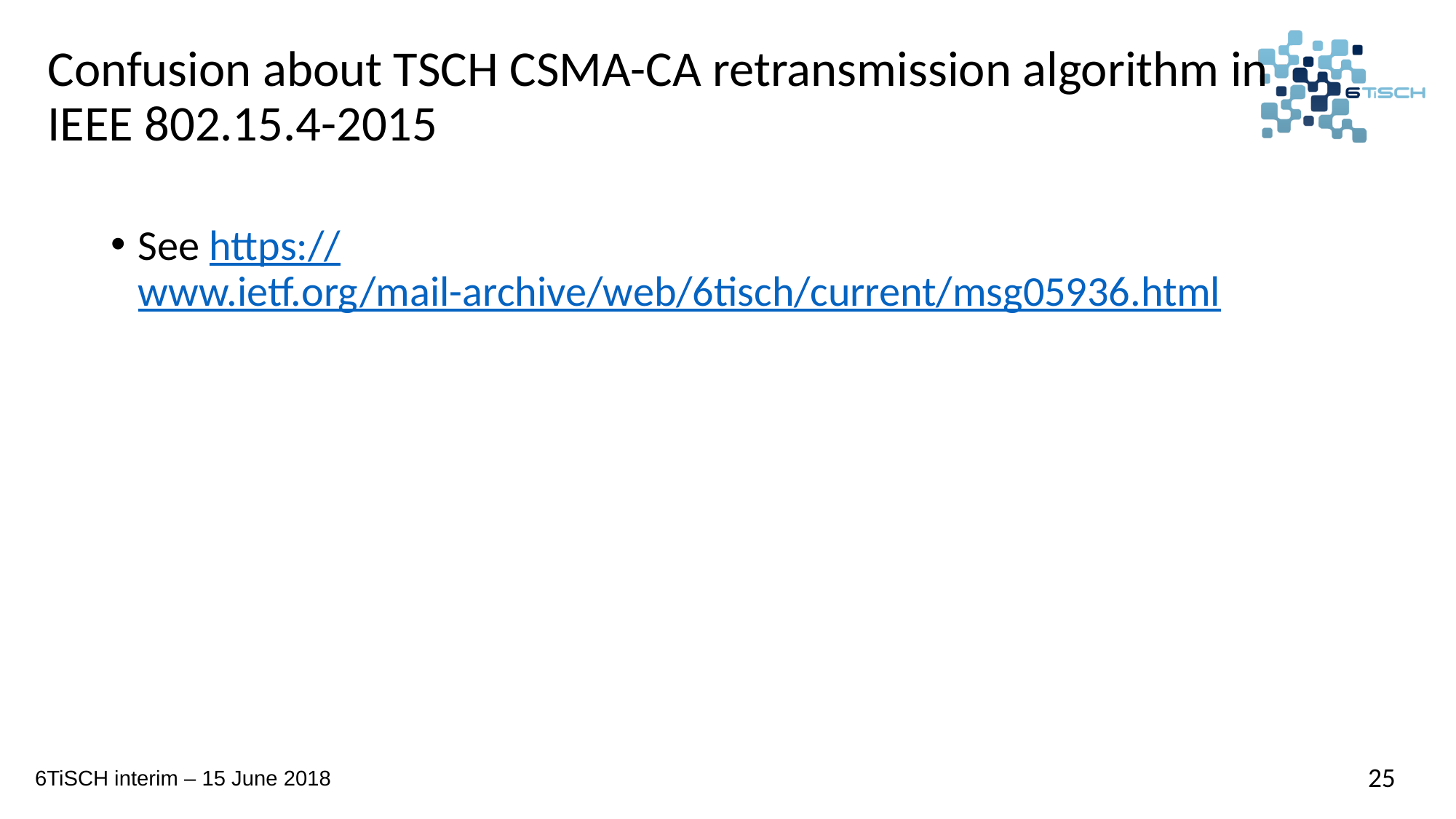

# Confusion about TSCH CSMA-CA retransmission algorithm in IEEE 802.15.4-2015
See https://www.ietf.org/mail-archive/web/6tisch/current/msg05936.html
25